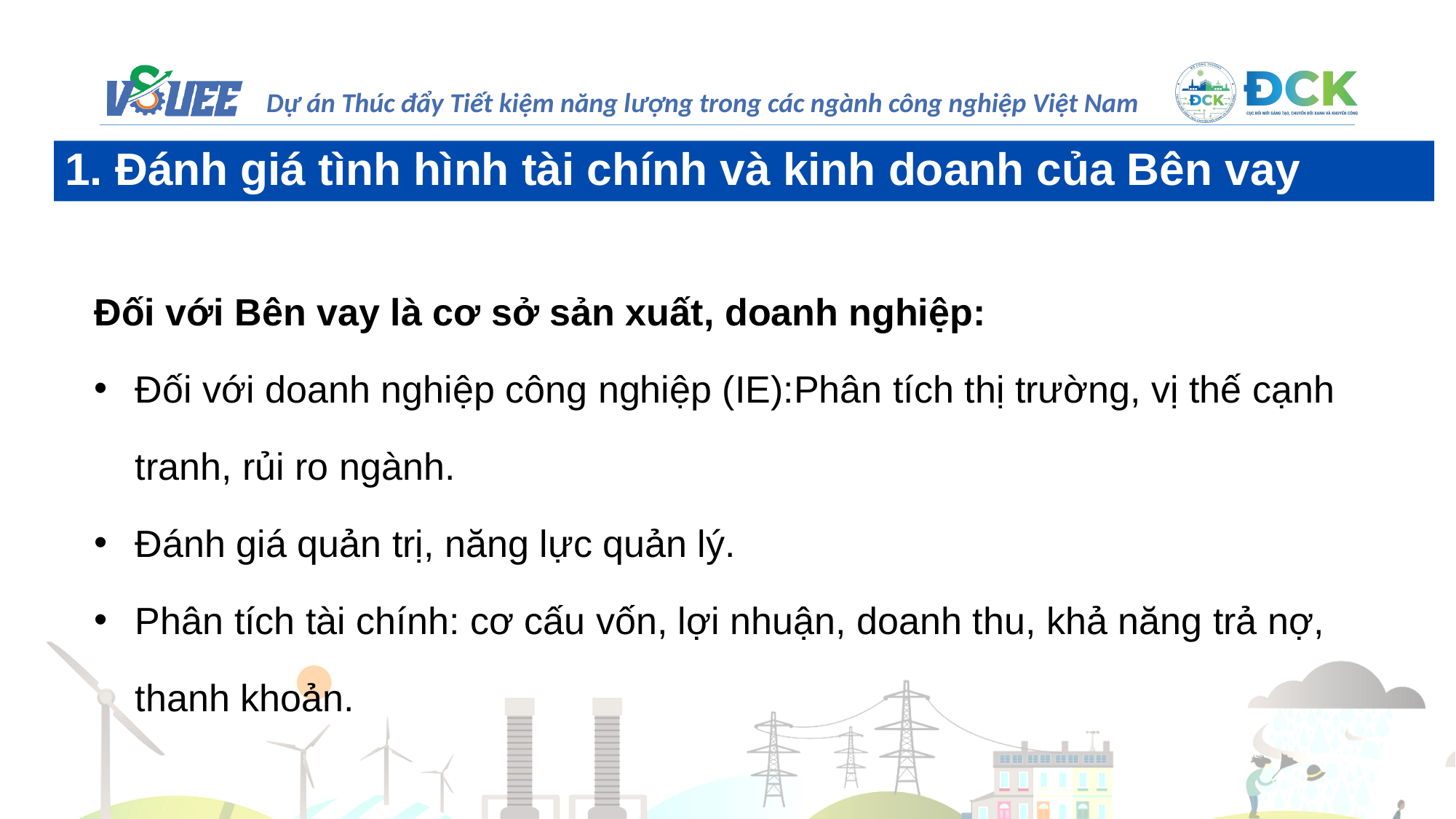

1. Đánh giá tình hình tài chính và kinh doanh của Bên vay
Đối với Bên vay là cơ sở sản xuất, doanh nghiệp:
Đối với doanh nghiệp công nghiệp (IE):Phân tích thị trường, vị thế cạnh tranh, rủi ro ngành.
Đánh giá quản trị, năng lực quản lý.
Phân tích tài chính: cơ cấu vốn, lợi nhuận, doanh thu, khả năng trả nợ, thanh khoản.